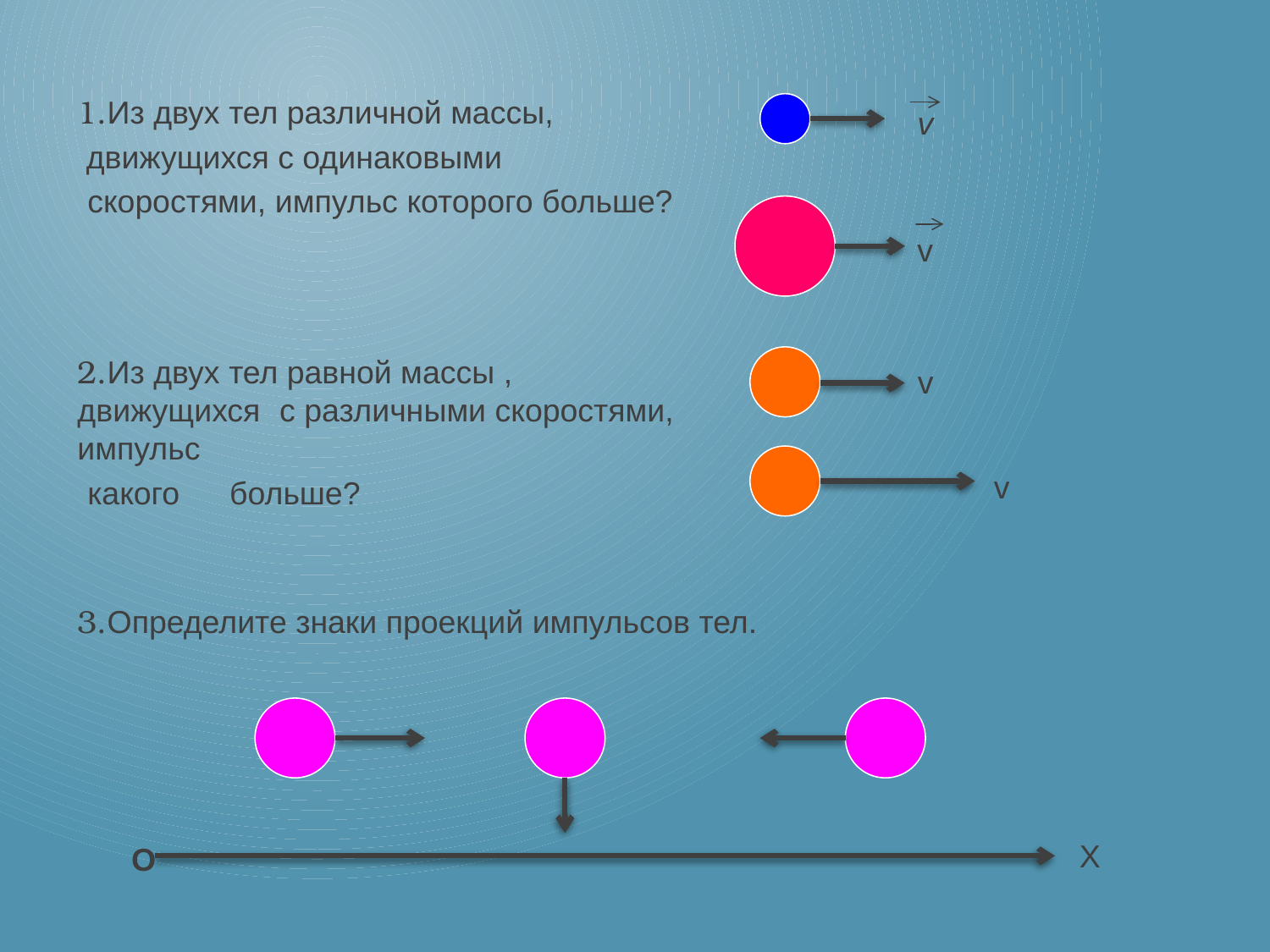

1.Из двух тел различной массы,
 движущихся с одинаковыми
 скоростями, импульс которого больше?

v

v
2.Из двух тел равной массы , движущихся  с различными скоростями, импульс
 какого     больше?

v

v
3.Определите знаки проекций импульсов тел.

X
O